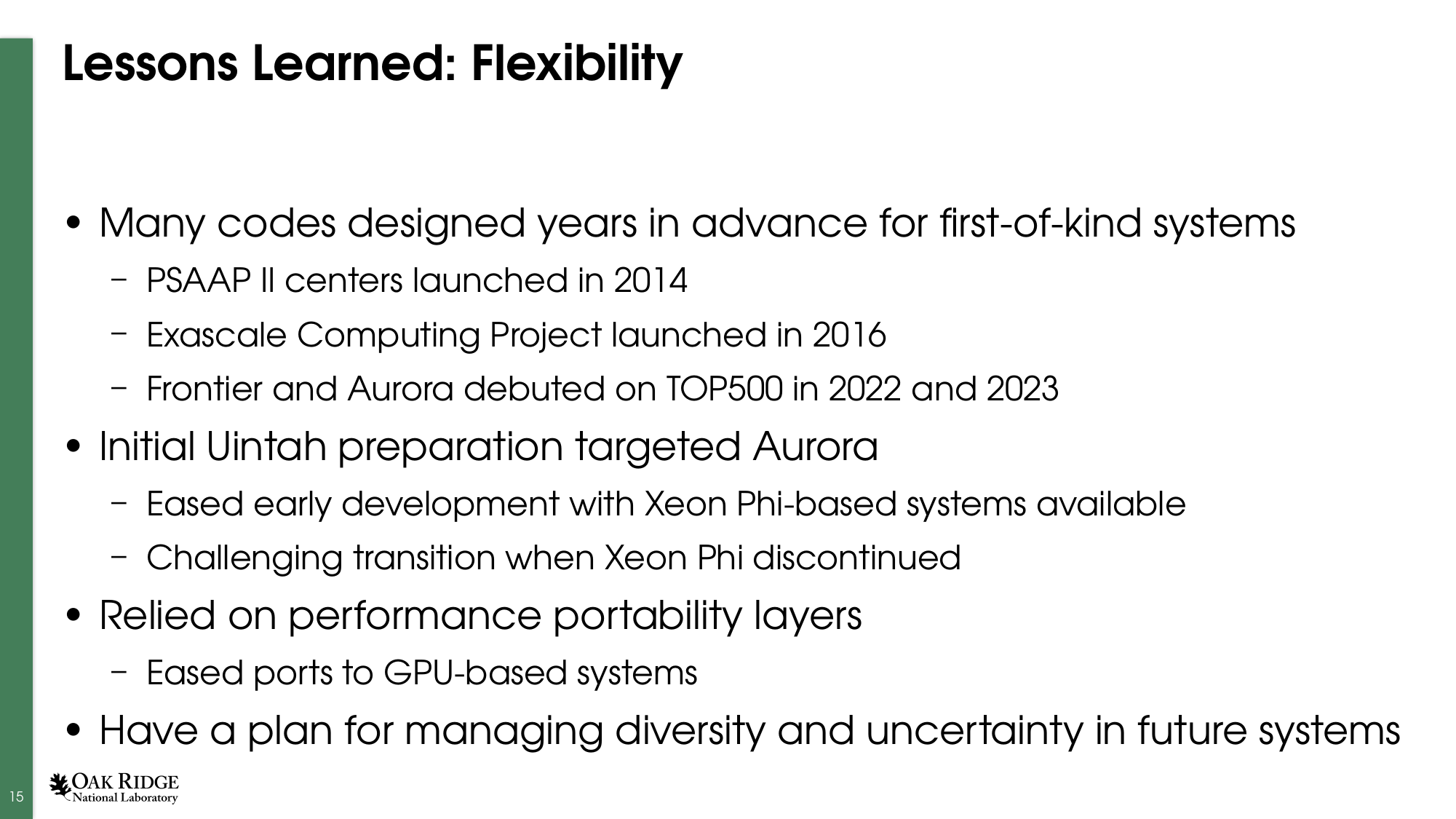

# Lessons Learned: Flexibility
Many codes designed years in advance for first-of-kind systems
PSAAP II centers launched in 2014
Exascale Computing Project launched in 2016
Frontier and Aurora debuted on TOP500 in 2022 and 2023
Initial Uintah preparation targeted Aurora
Eased early development with Xeon Phi-based systems available
Challenging transition when Xeon Phi discontinued
Relied on performance portability layers
Eased ports to GPU-based systems
Have a plan for managing diversity and uncertainty in future systems